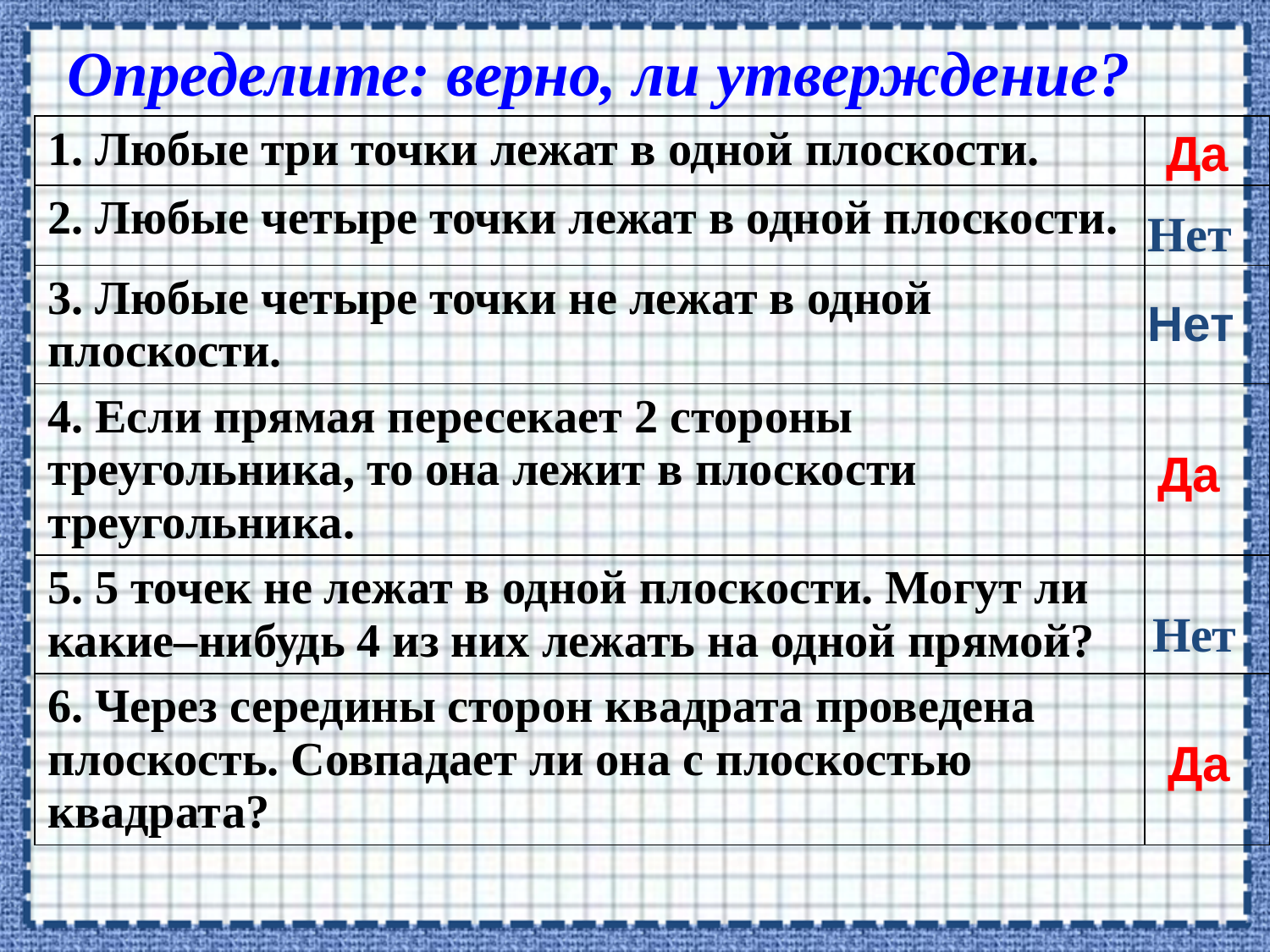

Определите: верно, ли утверждение?
| 1. Любые три точки лежат в одной плоскости. |  |
| --- | --- |
| 2. Любые четыре точки лежат в одной плоскости. |  |
| 3. Любые четыре точки не лежат в одной плоскости. |  |
| 4. Если прямая пересекает 2 стороны треугольника, то она лежит в плоскости треугольника. |  |
| 5. 5 точек не лежат в одной плоскости. Могут ли какие–нибудь 4 из них лежать на одной прямой? |  |
| 6. Через середины сторон квадрата проведена плоскость. Совпадает ли она с плоскостью квадрата? |  |
Да
Нет
Нет
Да
Нет
Да